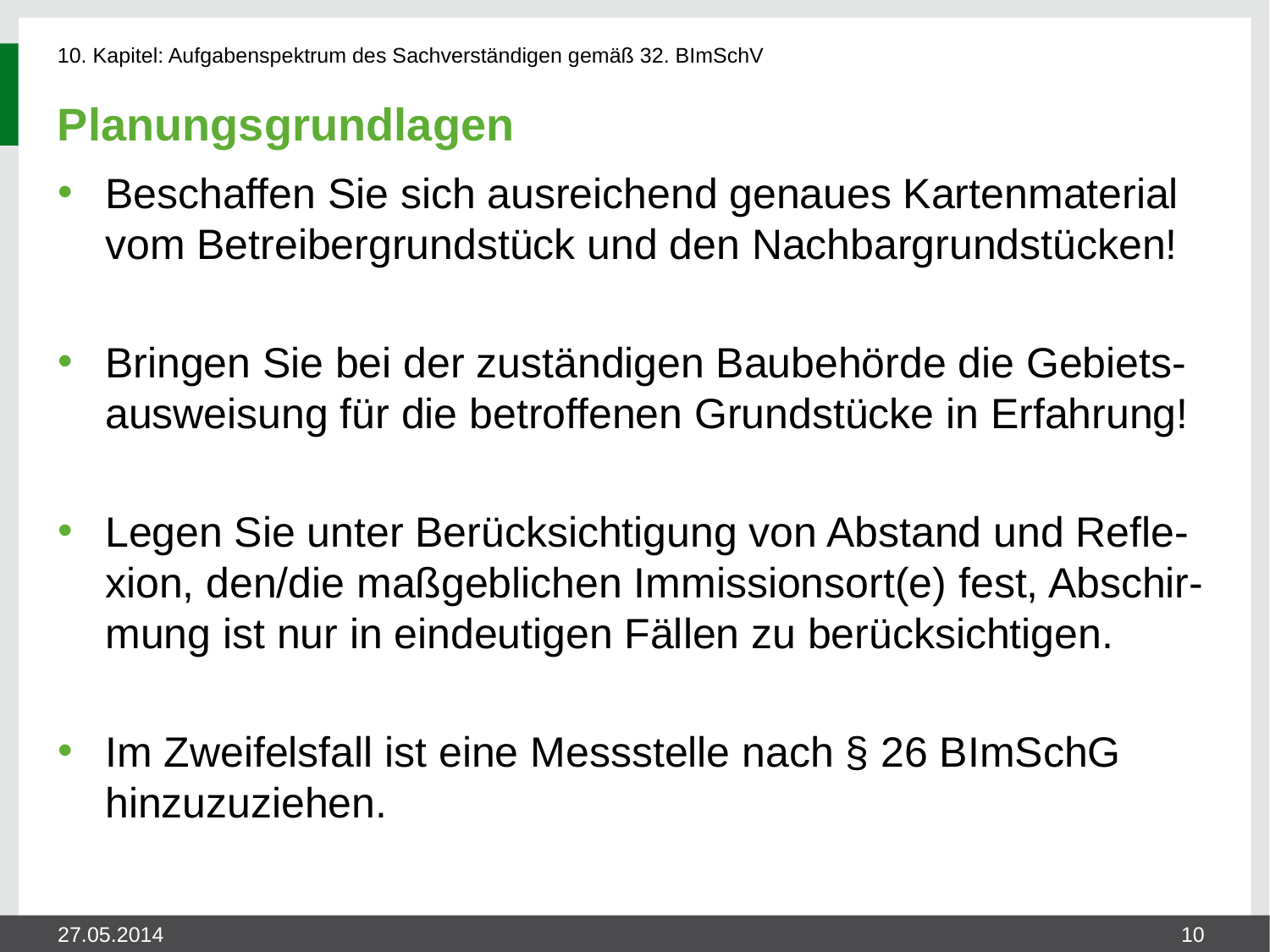

# Planungsgrundlagen
Beschaffen Sie sich ausreichend genaues Kartenmaterial vom Betreibergrundstück und den Nachbargrundstücken!

Bringen Sie bei der zuständigen Baubehörde die Gebiets-ausweisung für die betroffenen Grundstücke in Erfahrung!

Legen Sie unter Berücksichtigung von Abstand und Refle-xion, den/die maßgeblichen Immissionsort(e) fest, Abschir-mung ist nur in eindeutigen Fällen zu berücksichtigen.

Im Zweifelsfall ist eine Messstelle nach § 26 BImSchG hinzuzuziehen.
27.05.2014
10